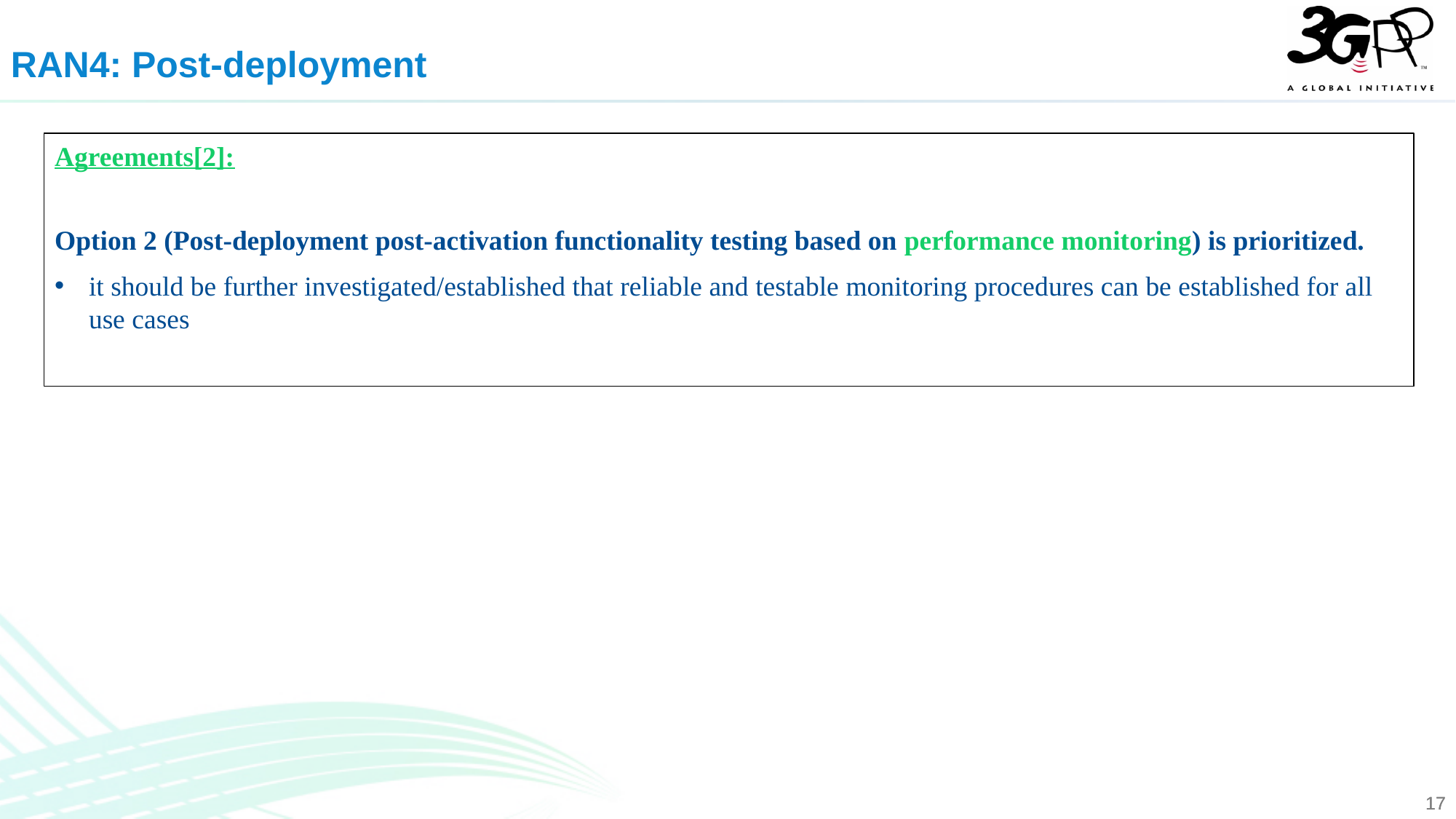

RAN4: Post-deployment
Agreements[2]:

Option 2 (Post-deployment post-activation functionality testing based on performance monitoring) is prioritized.
it should be further investigated/established that reliable and testable monitoring procedures can be established for all use cases